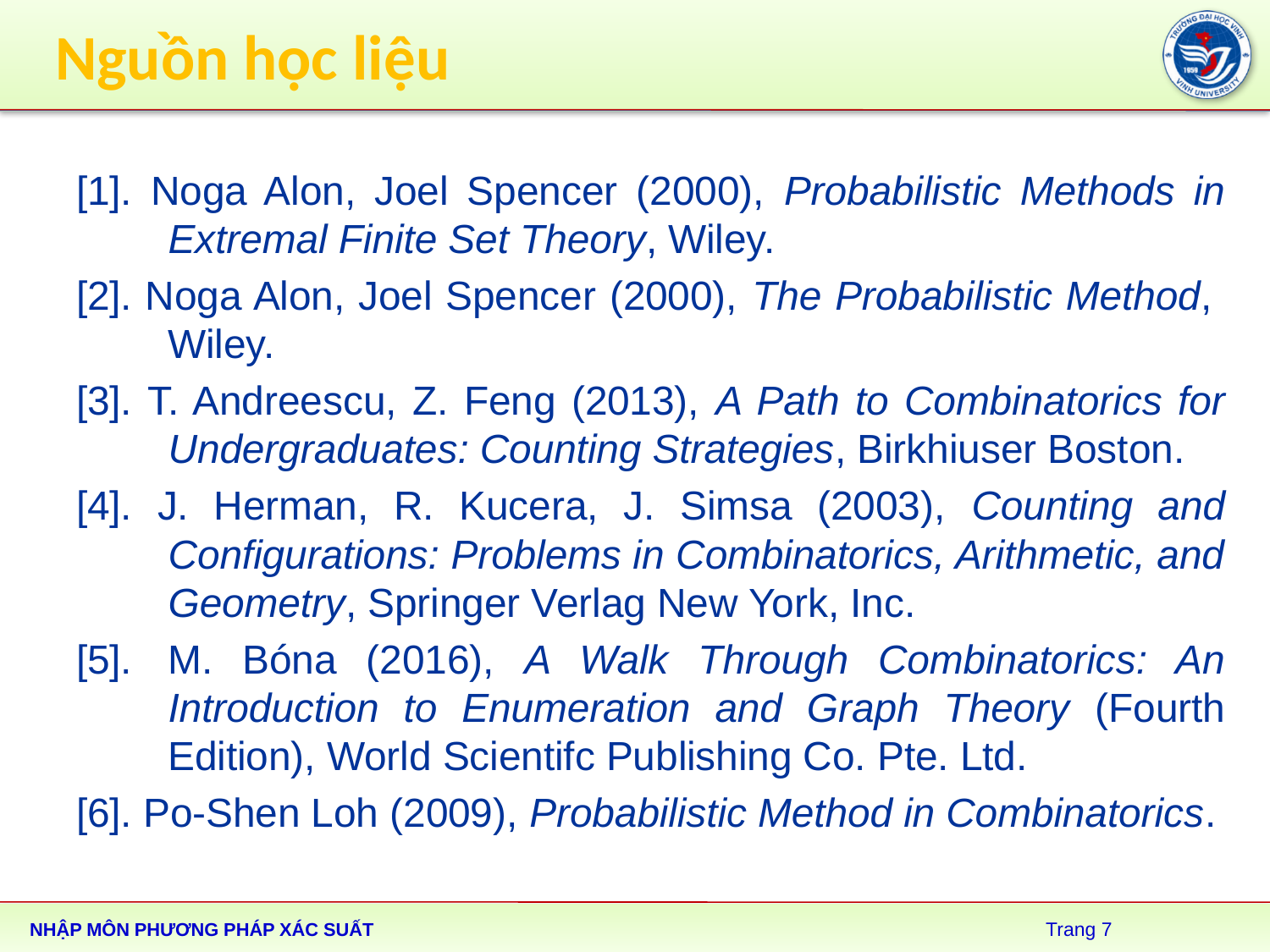

# Nguồn học liệu
[1]. Noga Alon, Joel Spencer (2000), Probabilistic Methods in Extremal Finite Set Theory, Wiley.
[2]. Noga Alon, Joel Spencer (2000), The Probabilistic Method,  Wiley.
[3]. T. Andreescu, Z. Feng (2013), A Path to Combinatorics for Undergraduates: Counting Strategies, Birkhiuser Boston.
[4]. J. Herman, R. Kucera, J. Simsa (2003), Counting and Configurations: Problems in Combinatorics, Arithmetic, and Geometry, Springer Verlag New York, Inc.
[5].	M. Bóna (2016), A Walk Through Combinatorics: An Introduction to Enumeration and Graph Theory (Fourth Edition), World Scientifc Publishing Co. Pte. Ltd.
[6]. Po-Shen Loh (2009), Probabilistic Method in Combinatorics.